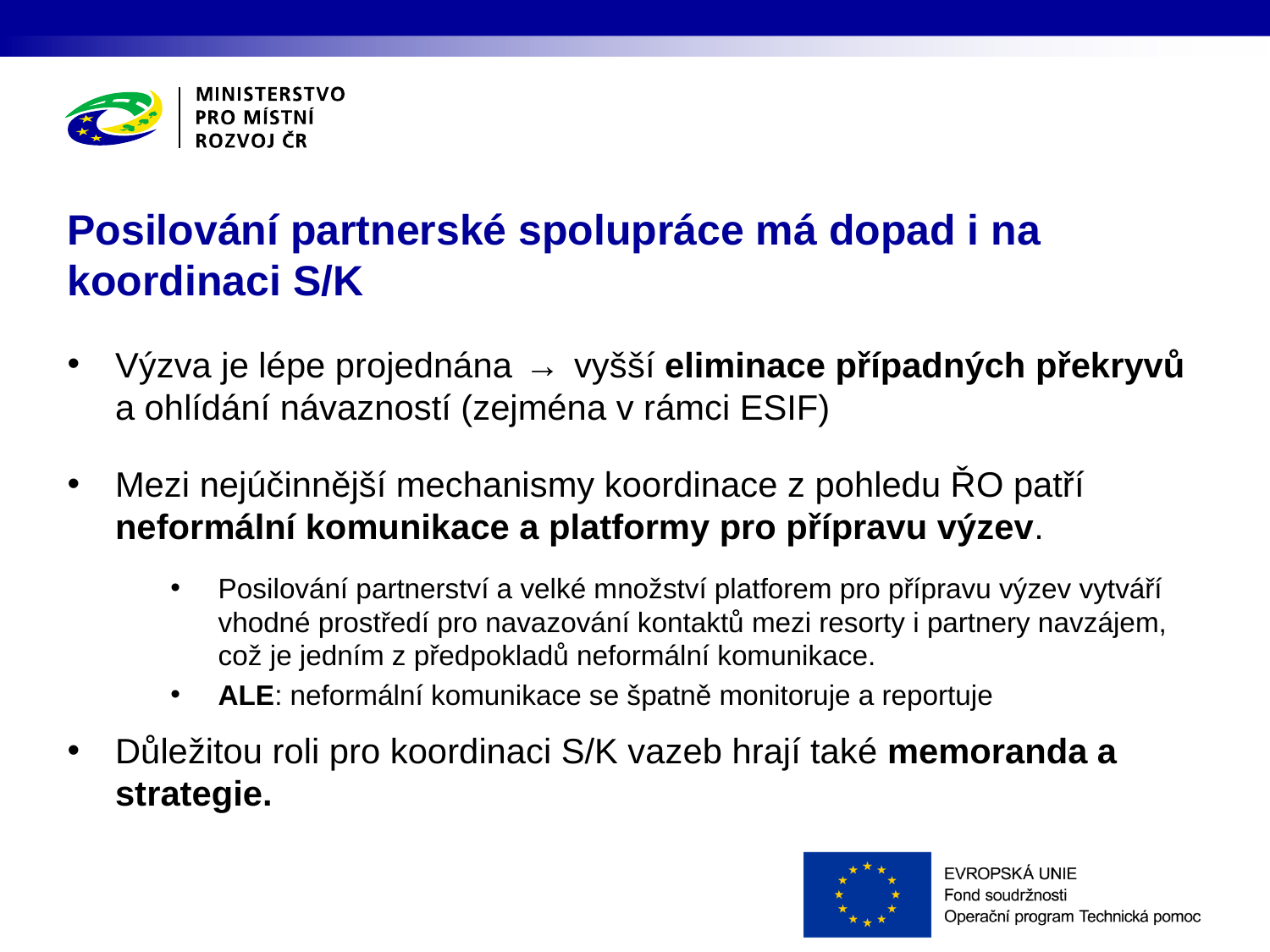

# Posilování partnerské spolupráce má dopad i na koordinaci S/K
Výzva je lépe projednána  → vyšší eliminace případných překryvů a ohlídání návazností (zejména v rámci ESIF)
Mezi nejúčinnější mechanismy koordinace z pohledu ŘO patří neformální komunikace a platformy pro přípravu výzev.
Posilování partnerství a velké množství platforem pro přípravu výzev vytváří vhodné prostředí pro navazování kontaktů mezi resorty i partnery navzájem, což je jedním z předpokladů neformální komunikace.
ALE: neformální komunikace se špatně monitoruje a reportuje
Důležitou roli pro koordinaci S/K vazeb hrají také memoranda a strategie.